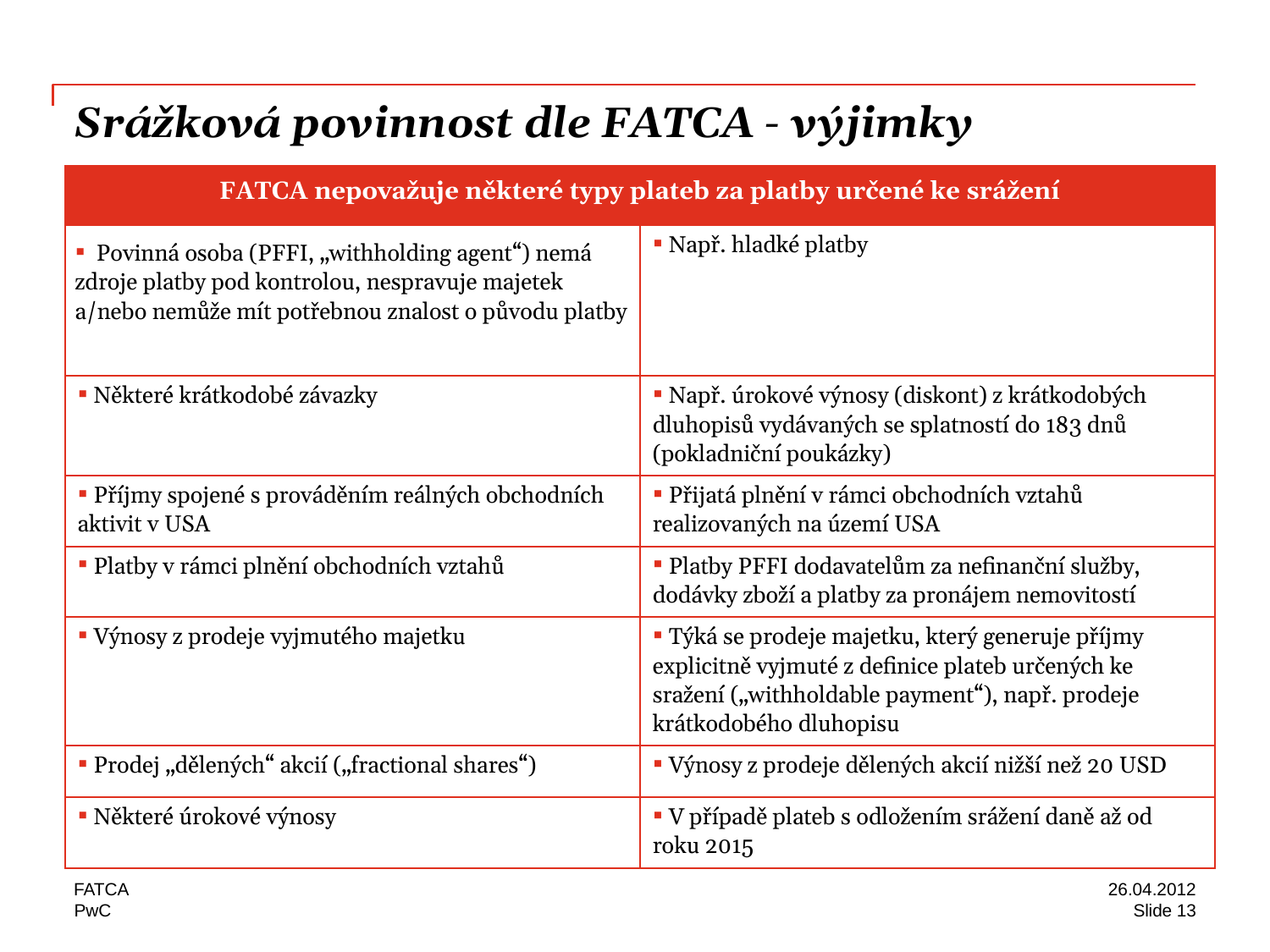

# Srážková povinnost dle FATCA - výjimky
| FATCA nepovažuje některé typy plateb za platby určené ke srážení |  |
| --- | --- |
| Povinná osoba (PFFI, „withholding agent“) nemá zdroje platby pod kontrolou, nespravuje majetek a/nebo nemůže mít potřebnou znalost o původu platby | Např. hladké platby |
| Některé krátkodobé závazky | Např. úrokové výnosy (diskont) z krátkodobých dluhopisů vydávaných se splatností do 183 dnů (pokladniční poukázky) |
| Příjmy spojené s prováděním reálných obchodních aktivit v USA | Přijatá plnění v rámci obchodních vztahů realizovaných na území USA |
| Platby v rámci plnění obchodních vztahů | Platby PFFI dodavatelům za nefinanční služby, dodávky zboží a platby za pronájem nemovitostí |
| Výnosy z prodeje vyjmutého majetku | Týká se prodeje majetku, který generuje příjmy explicitně vyjmuté z definice plateb určených ke sražení („withholdable payment“), např. prodeje krátkodobého dluhopisu |
| Prodej „dělených“ akcií („fractional shares“) | Výnosy z prodeje dělených akcií nižší než 20 USD |
| Některé úrokové výnosy | V případě plateb s odložením srážení daně až od roku 2015 |

FATCA
26.04.2012
Slide 13